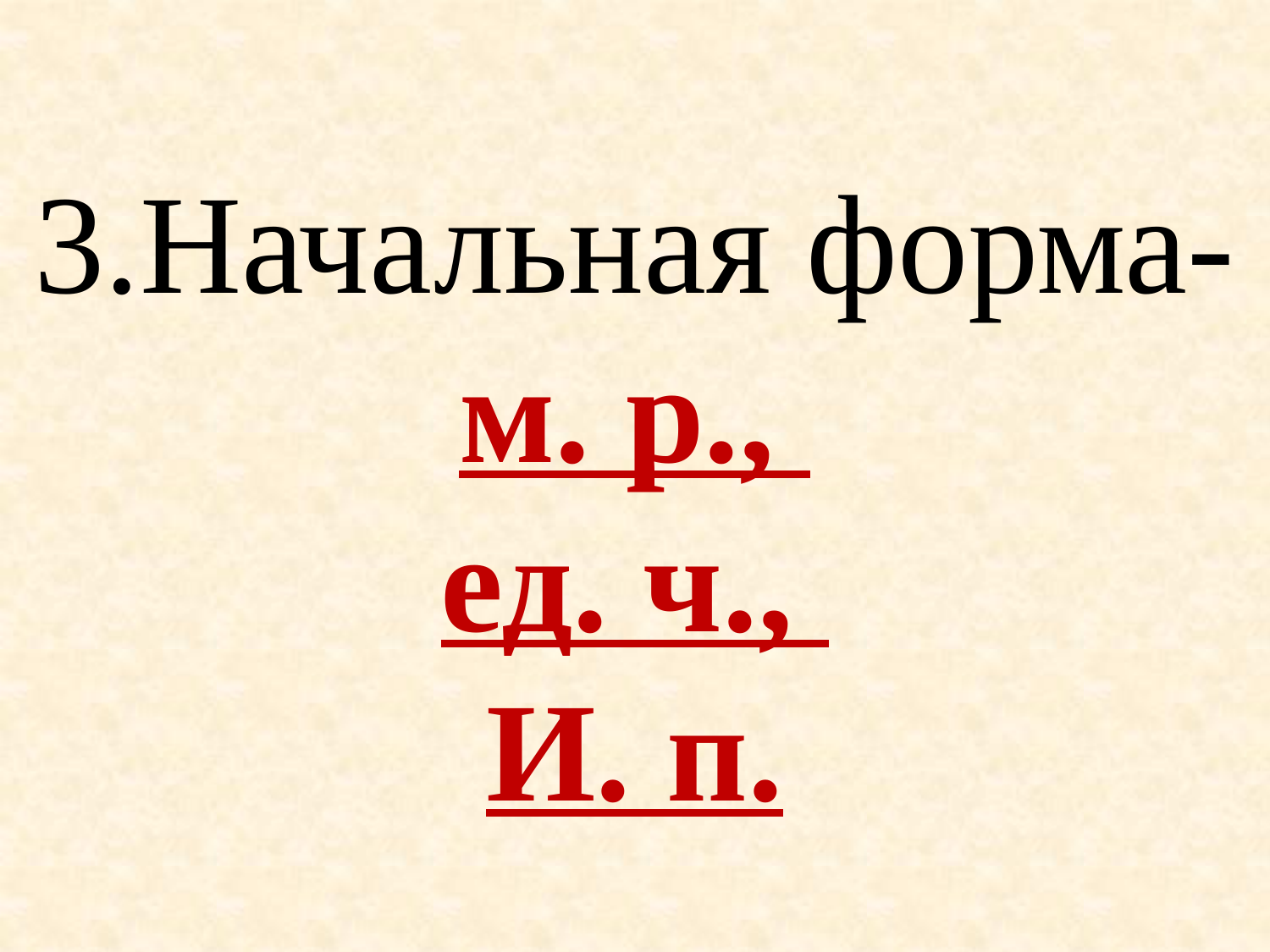

3.Начальная форма-
м. р.,
ед. ч.,
И. п.